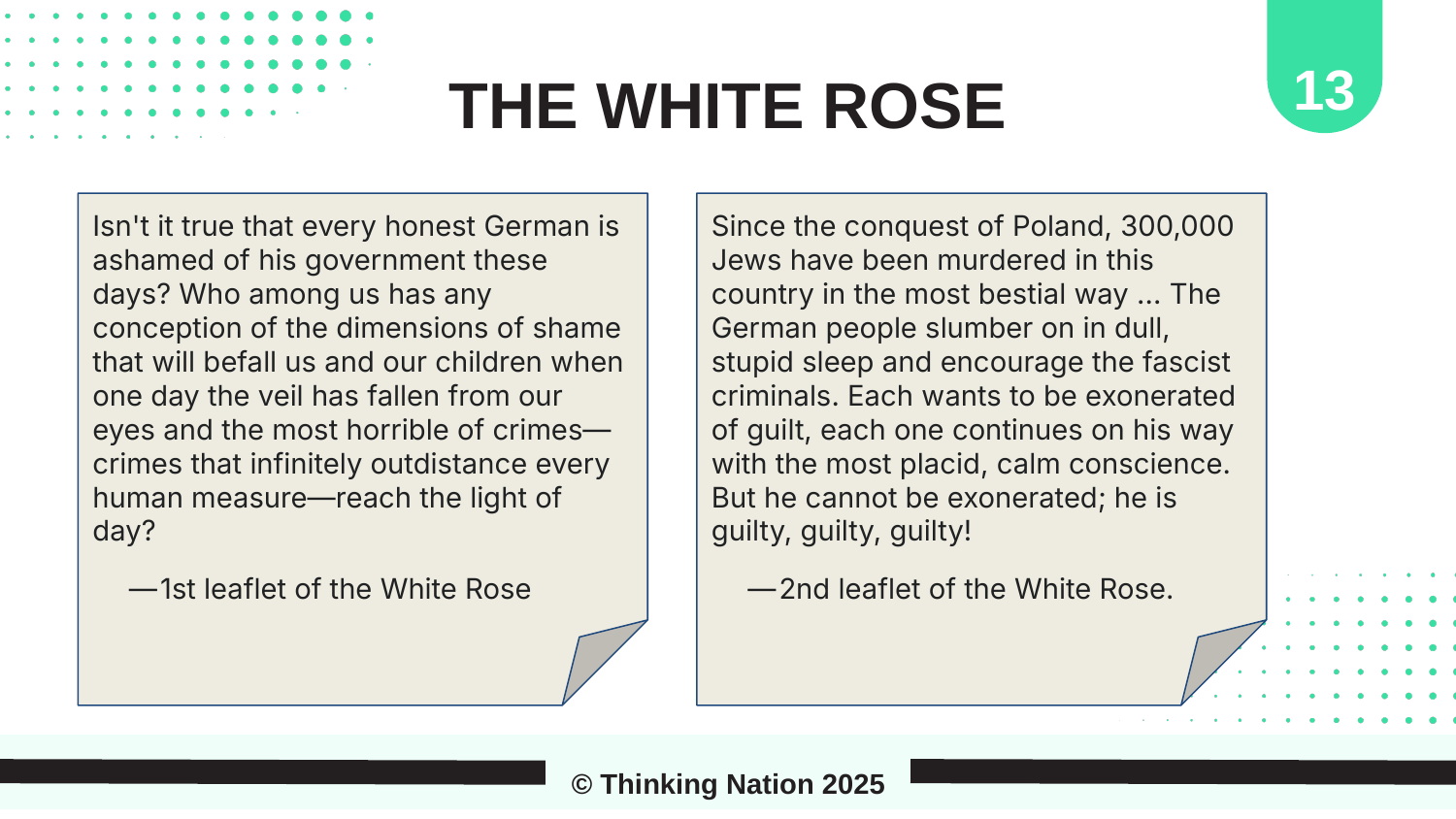

13
THE WHITE ROSE
Isn't it true that every honest German is ashamed of his government these days? Who among us has any conception of the dimensions of shame that will befall us and our children when one day the veil has fallen from our eyes and the most horrible of crimes—crimes that infinitely outdistance every human measure—reach the light of day?
— 1st leaflet of the White Rose
Since the conquest of Poland, 300,000 Jews have been murdered in this country in the most bestial way ... The German people slumber on in dull, stupid sleep and encourage the fascist criminals. Each wants to be exonerated of guilt, each one continues on his way with the most placid, calm conscience. But he cannot be exonerated; he is guilty, guilty, guilty!
— 2nd leaflet of the White Rose.

© Thinking Nation 2025